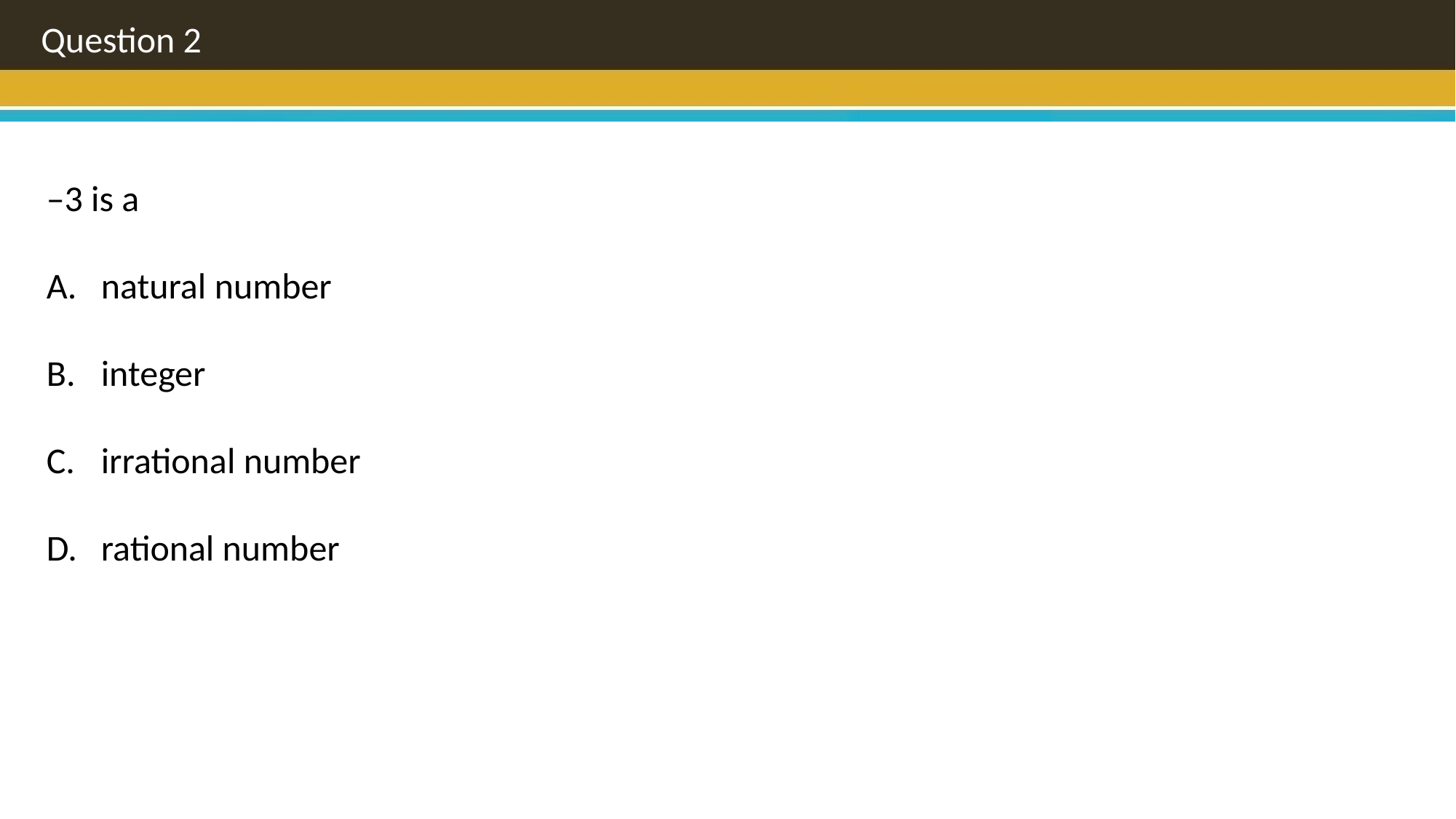

Question 2
–3 is a

natural number

integer

irrational number

rational number